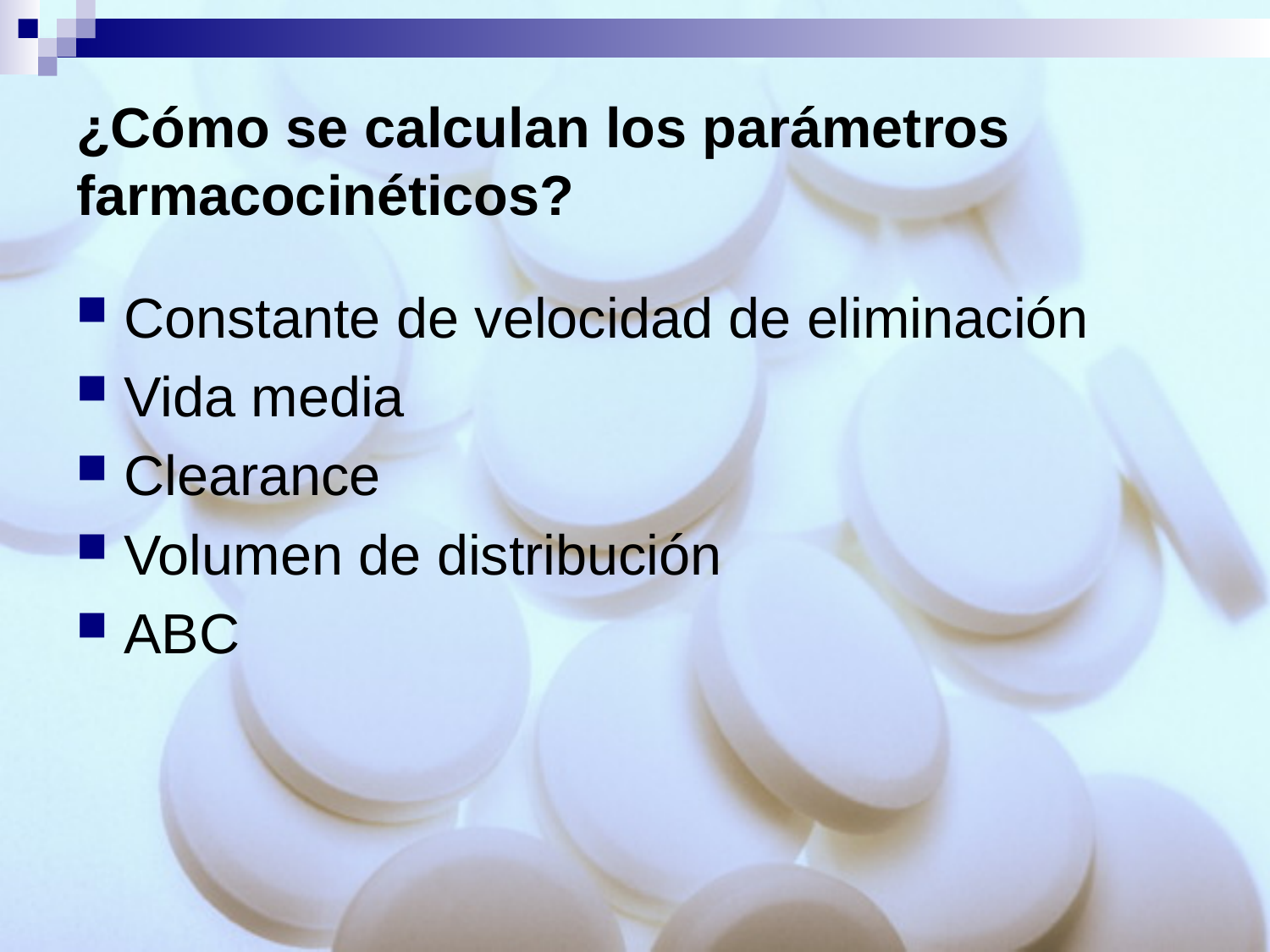

# ¿Cómo se calculan los parámetros farmacocinéticos?
Constante de velocidad de eliminación
Vida media
Clearance
Volumen de distribución
ABC